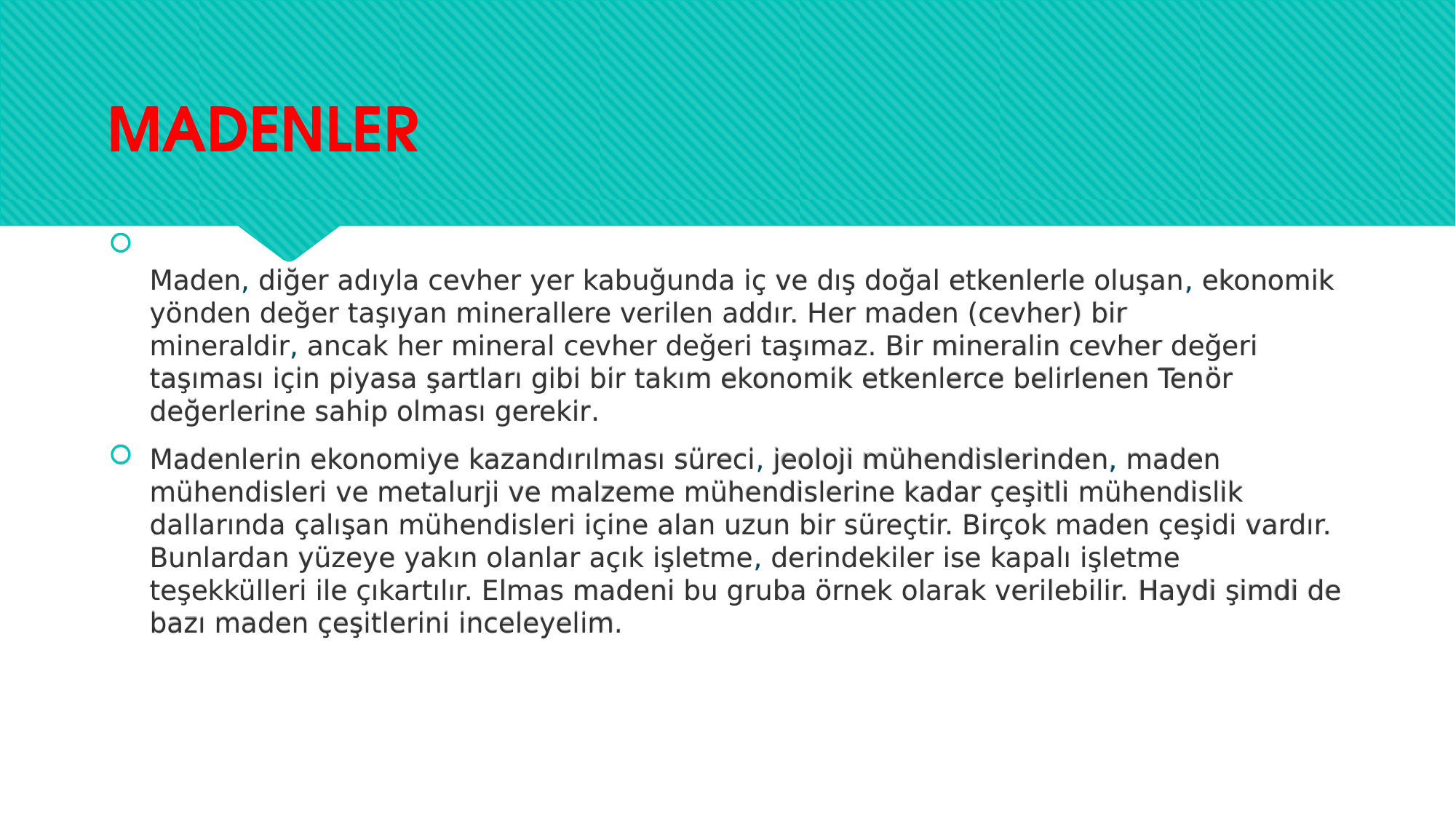

# MADENLER
Maden, diğer adıyla cevher yer kabuğunda iç ve dış doğal etkenlerle oluşan, ekonomik yönden değer taşıyan minerallere verilen addır. Her maden (cevher) bir mineraldir, ancak her mineral cevher değeri taşımaz. Bir mineralin cevher değeri taşıması için piyasa şartları gibi bir takım ekonomik etkenlerce belirlenen Tenör değerlerine sahip olması gerekir.
Madenlerin ekonomiye kazandırılması süreci, jeoloji mühendislerinden, maden mühendisleri ve metalurji ve malzeme mühendislerine kadar çeşitli mühendislik dallarında çalışan mühendisleri içine alan uzun bir süreçtir. Birçok maden çeşidi vardır. Bunlardan yüzeye yakın olanlar açık işletme, derindekiler ise kapalı işletme teşekkülleri ile çıkartılır. Elmas madeni bu gruba örnek olarak verilebilir. Haydi şimdi de bazı maden çeşitlerini inceleyelim.